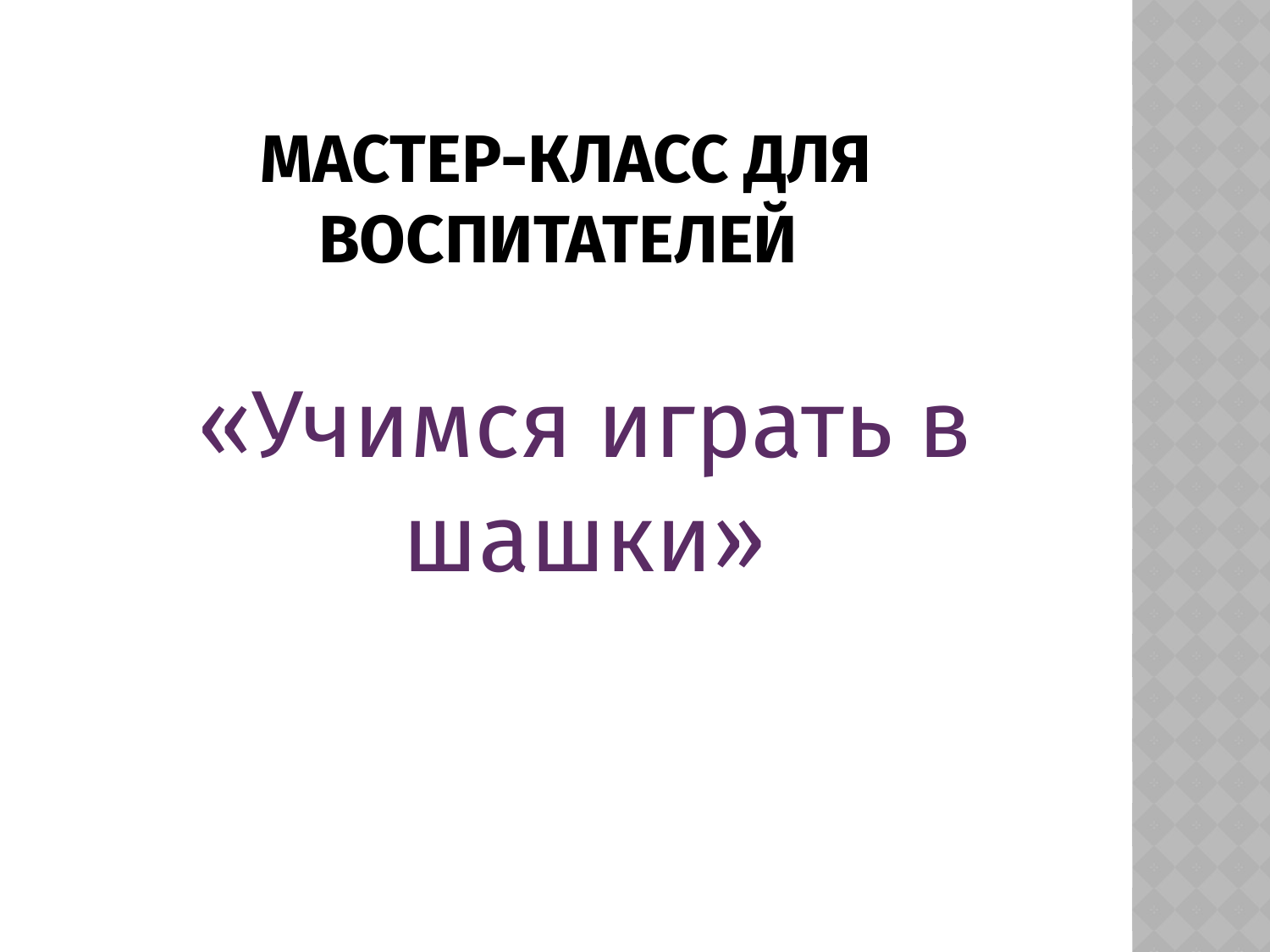

# Мастер-класс для воспитателей
«Учимся играть в шашки»